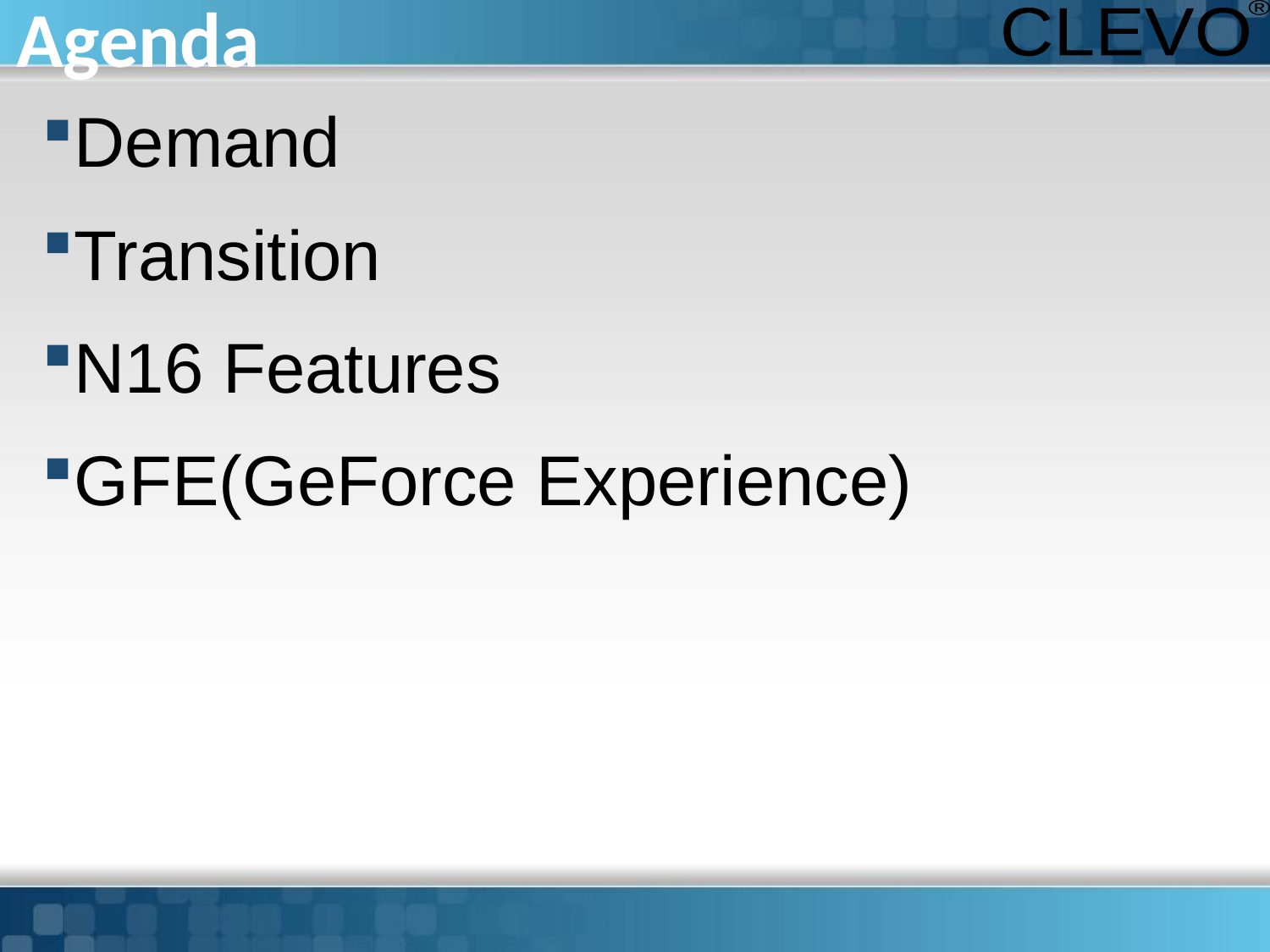

Agenda
Demand
Transition
N16 Features
GFE(GeForce Experience)